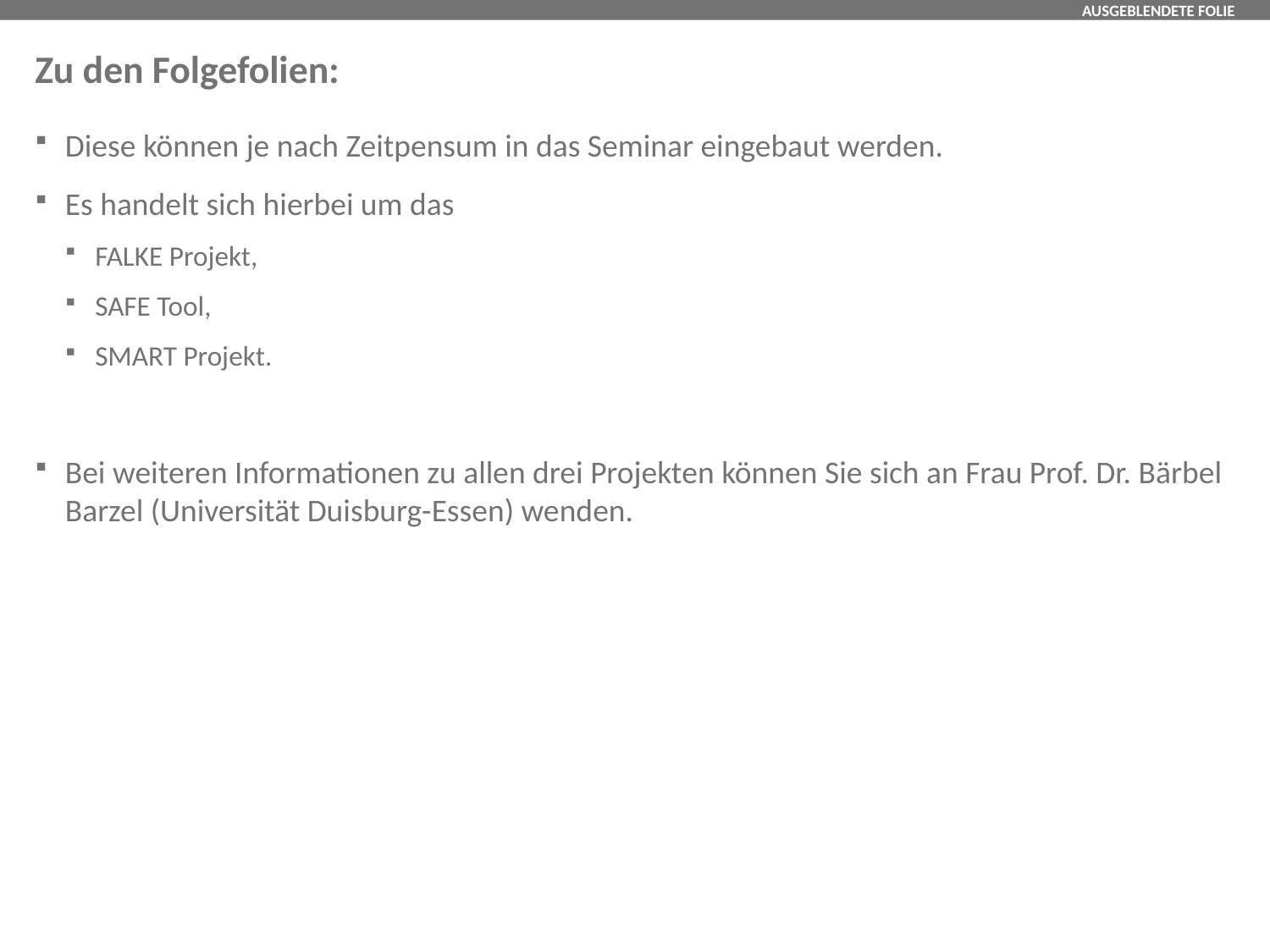

# Zu den Folgefolien:
Diese können je nach Zeitpensum in das Seminar eingebaut werden.
Es handelt sich hierbei um das
FALKE Projekt,
SAFE Tool,
SMART Projekt.

Bei weiteren Informationen zu allen drei Projekten können Sie sich an Frau Prof. Dr. Bärbel Barzel (Universität Duisburg-Essen) wenden.